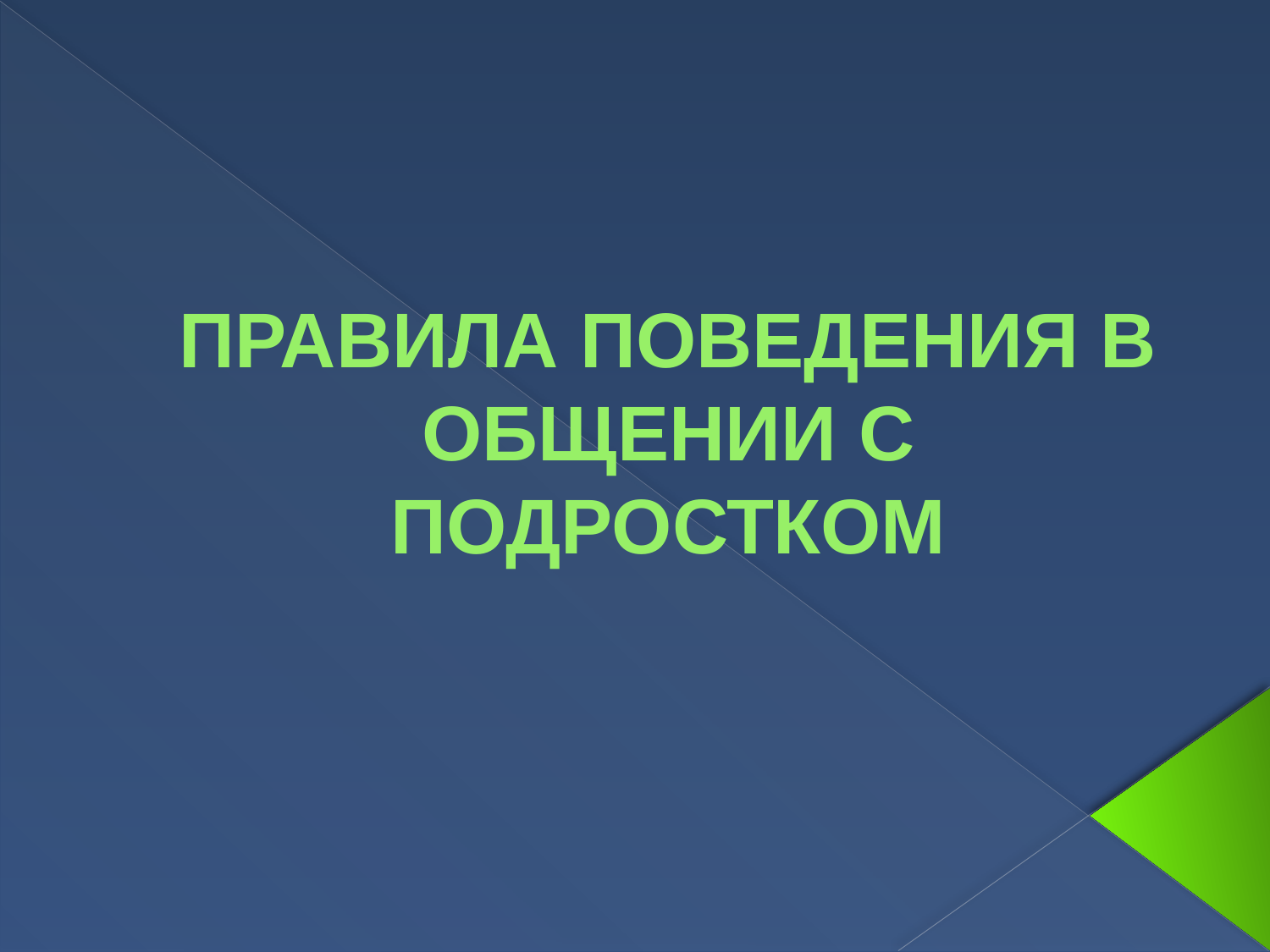

# ПРАВИЛА ПОВЕДЕНИЯ В ОБЩЕНИИ С ПОДРОСТКОМ